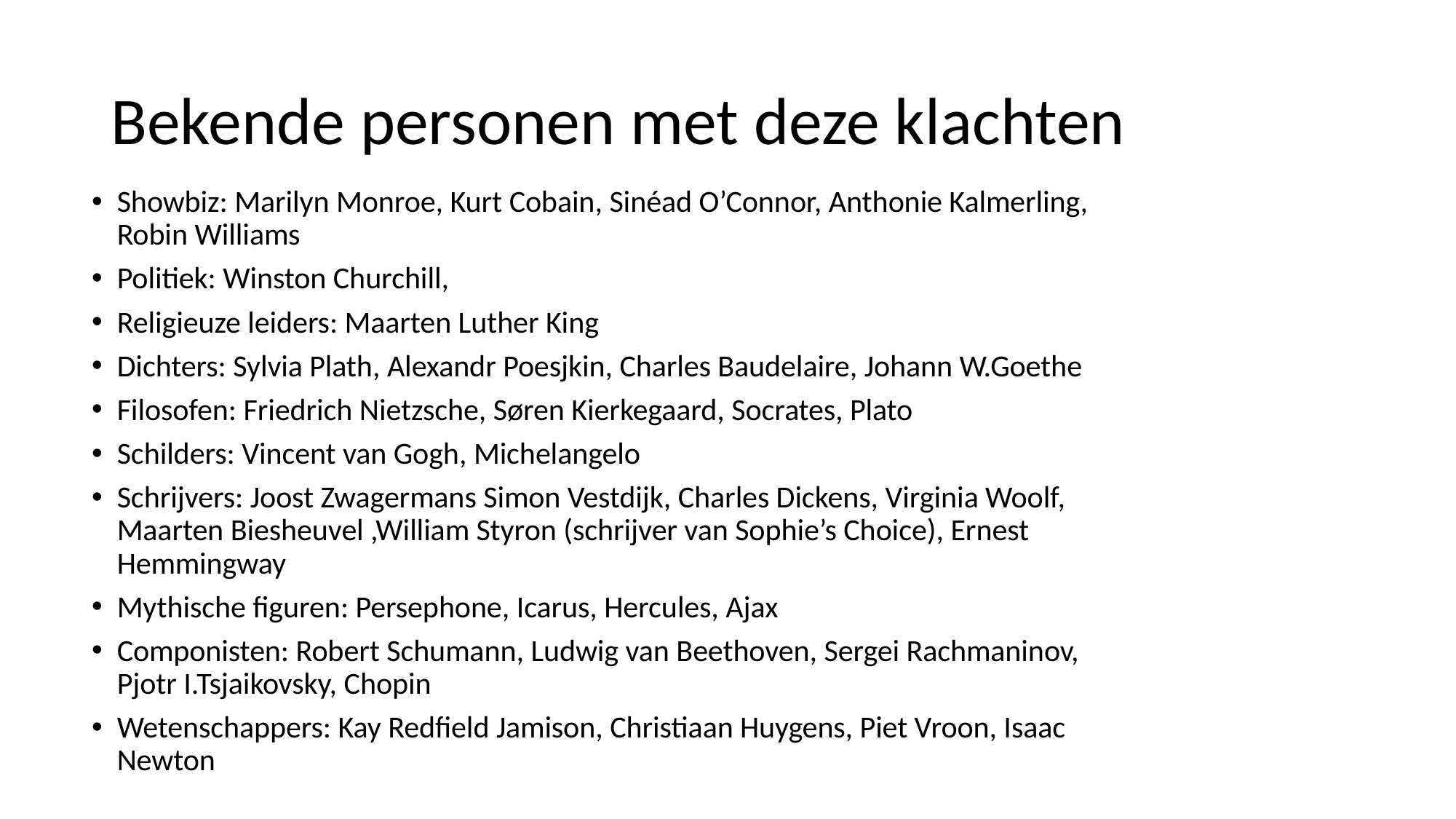

# Bekende personen met deze klachten
Showbiz: Marilyn Monroe, Kurt Cobain, Sinéad O’Connor, Anthonie Kalmerling, Robin Williams
Politiek: Winston Churchill,
Religieuze leiders: Maarten Luther King
Dichters: Sylvia Plath, Alexandr Poesjkin, Charles Baudelaire, Johann W.Goethe
Filosofen: Friedrich Nietzsche, Søren Kierkegaard, Socrates, Plato
Schilders: Vincent van Gogh, Michelangelo
Schrijvers: Joost Zwagermans Simon Vestdijk, Charles Dickens, Virginia Woolf, Maarten Biesheuvel ,William Styron (schrijver van Sophie’s Choice), Ernest Hemmingway
Mythische figuren: Persephone, Icarus, Hercules, Ajax
Componisten: Robert Schumann, Ludwig van Beethoven, Sergei Rachmaninov, Pjotr I.Tsjaikovsky, Chopin
Wetenschappers: Kay Redfield Jamison, Christiaan Huygens, Piet Vroon, Isaac Newton